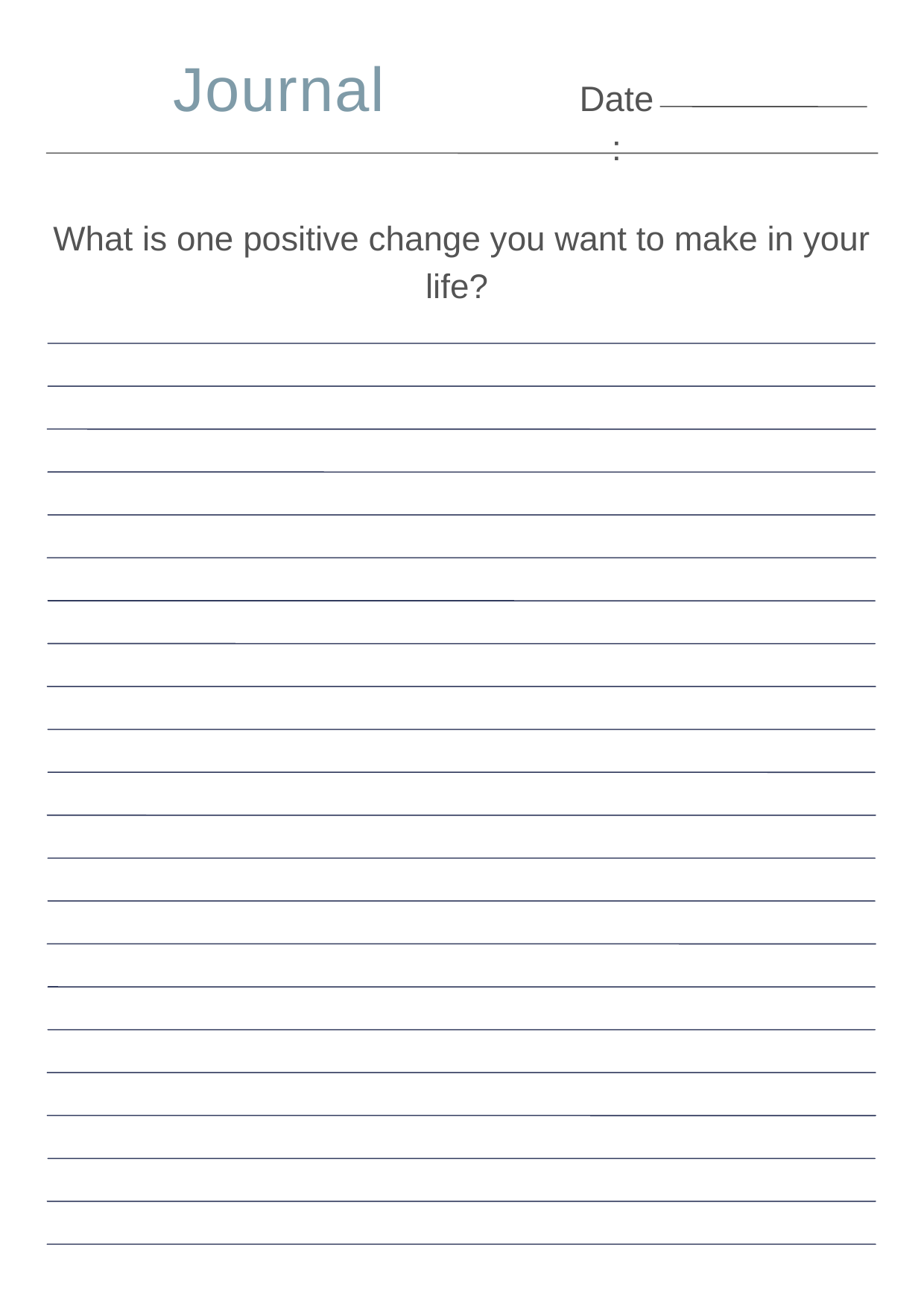

Journal
Date:

What is one positive change you want to make in your life?